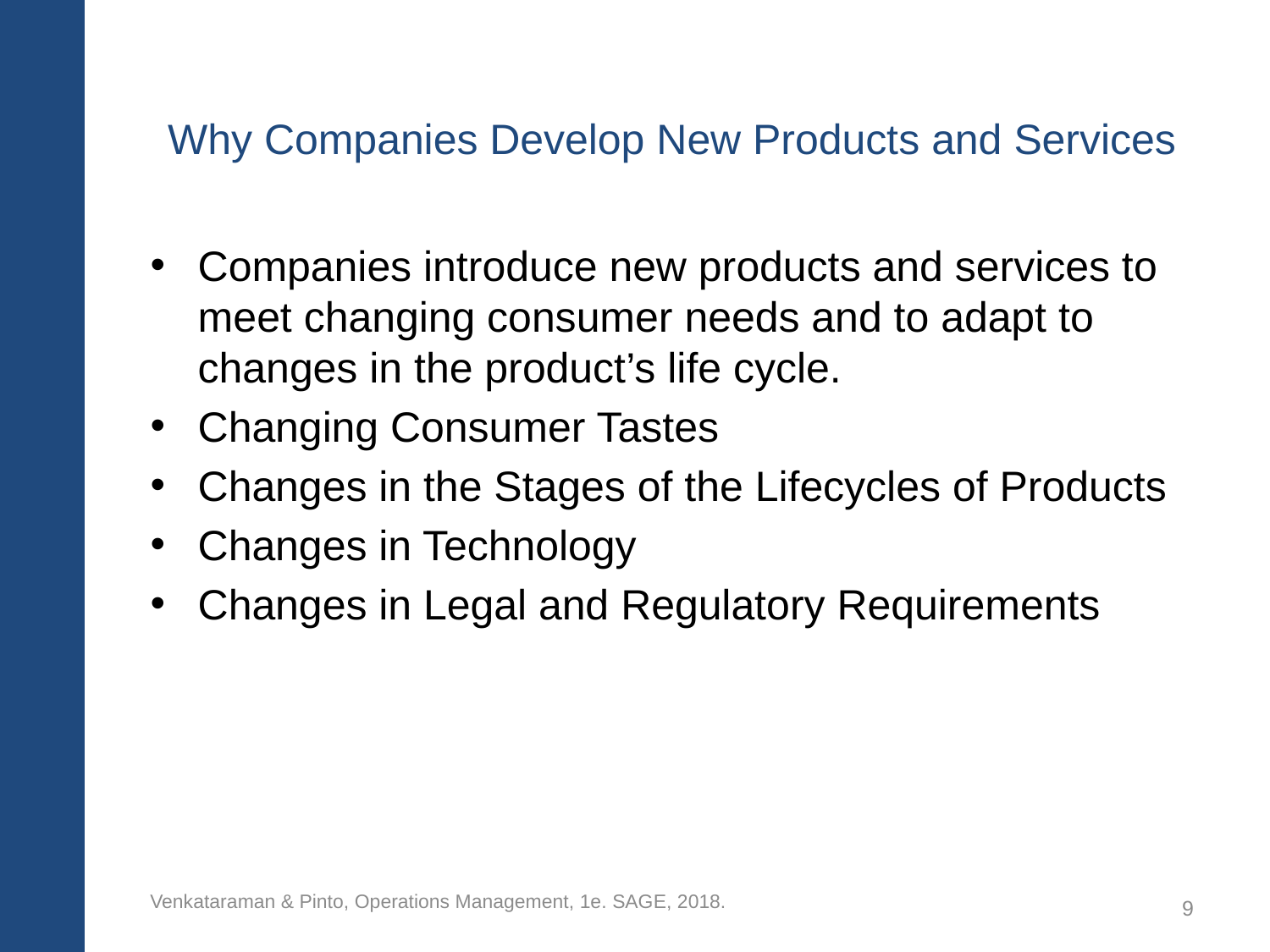

# Why Companies Develop New Products and Services
Companies introduce new products and services to meet changing consumer needs and to adapt to changes in the product’s life cycle.
Changing Consumer Tastes
Changes in the Stages of the Lifecycles of Products
Changes in Technology
Changes in Legal and Regulatory Requirements

Venkataraman & Pinto, Operations Management, 1e. SAGE, 2018.
9